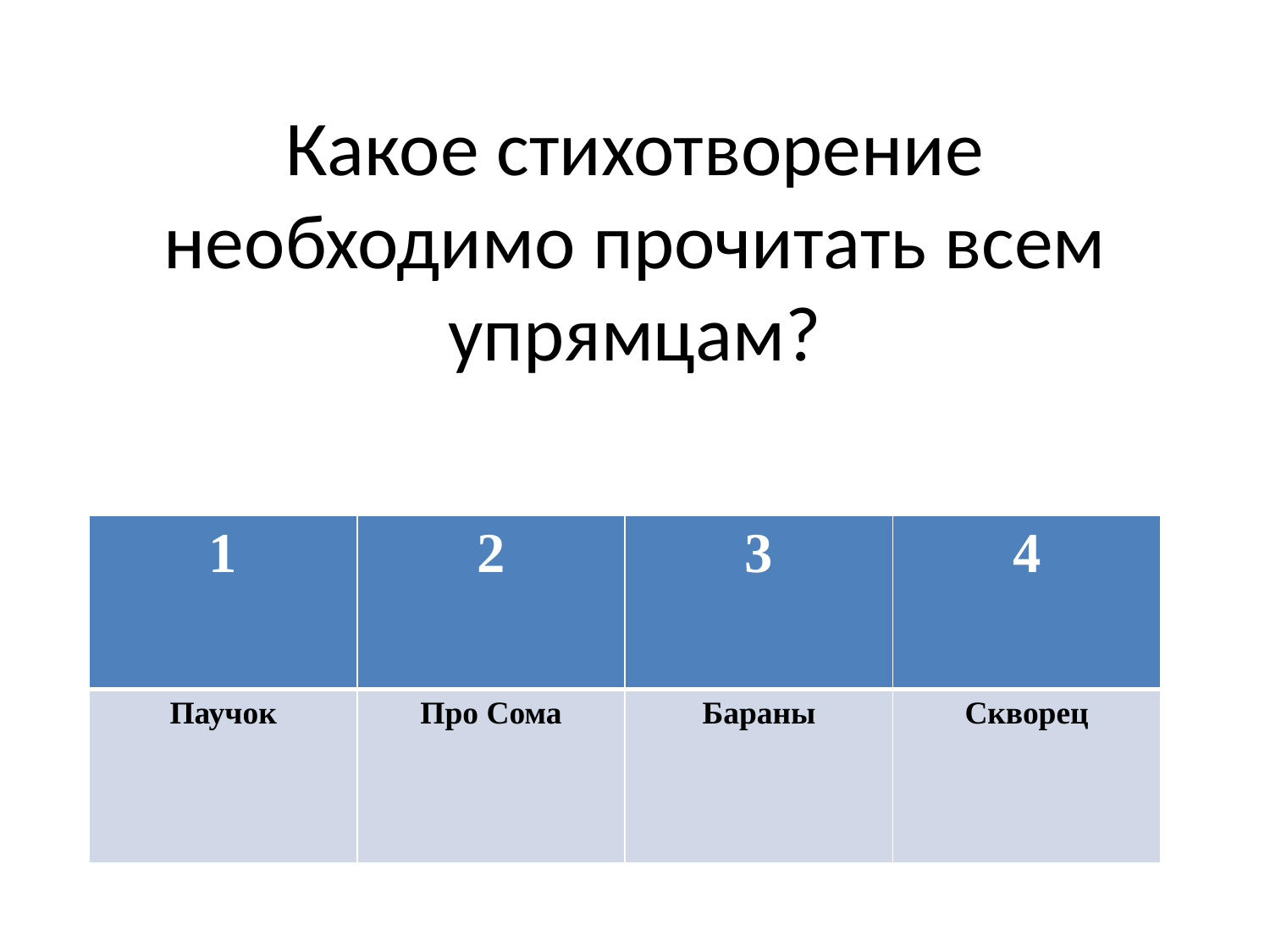

# Какое стихотворение необходимо прочитать всем упрямцам?
| 1 | 2 | 3 | 4 |
| --- | --- | --- | --- |
| Паучок | Про Сома | Бараны | Скворец |